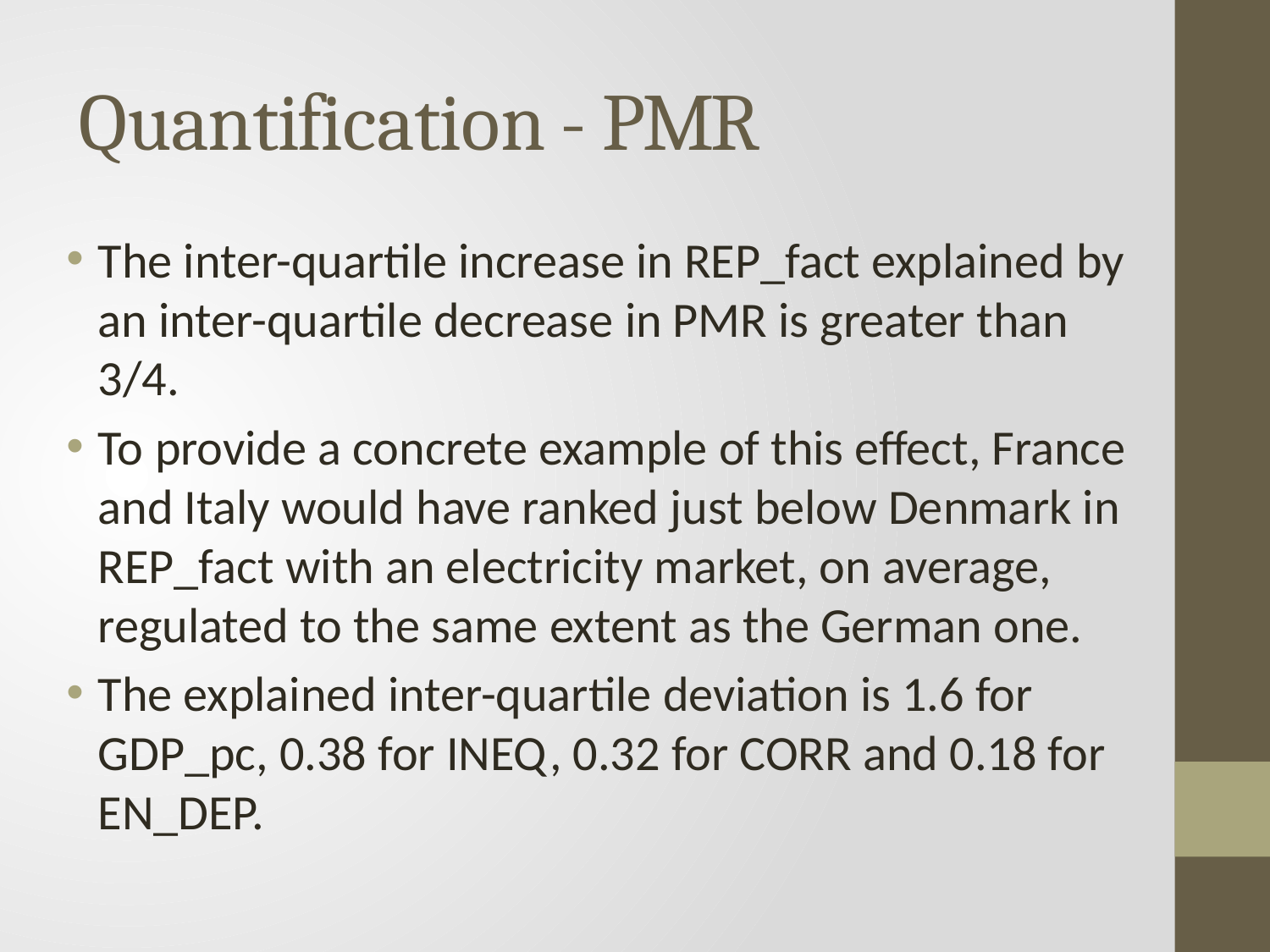

# Quantification - PMR
The inter-quartile increase in REP_fact explained by an inter-quartile decrease in PMR is greater than 3/4.
To provide a concrete example of this effect, France and Italy would have ranked just below Denmark in REP_fact with an electricity market, on average, regulated to the same extent as the German one.
The explained inter-quartile deviation is 1.6 for GDP_pc, 0.38 for INEQ, 0.32 for CORR and 0.18 for EN_DEP.